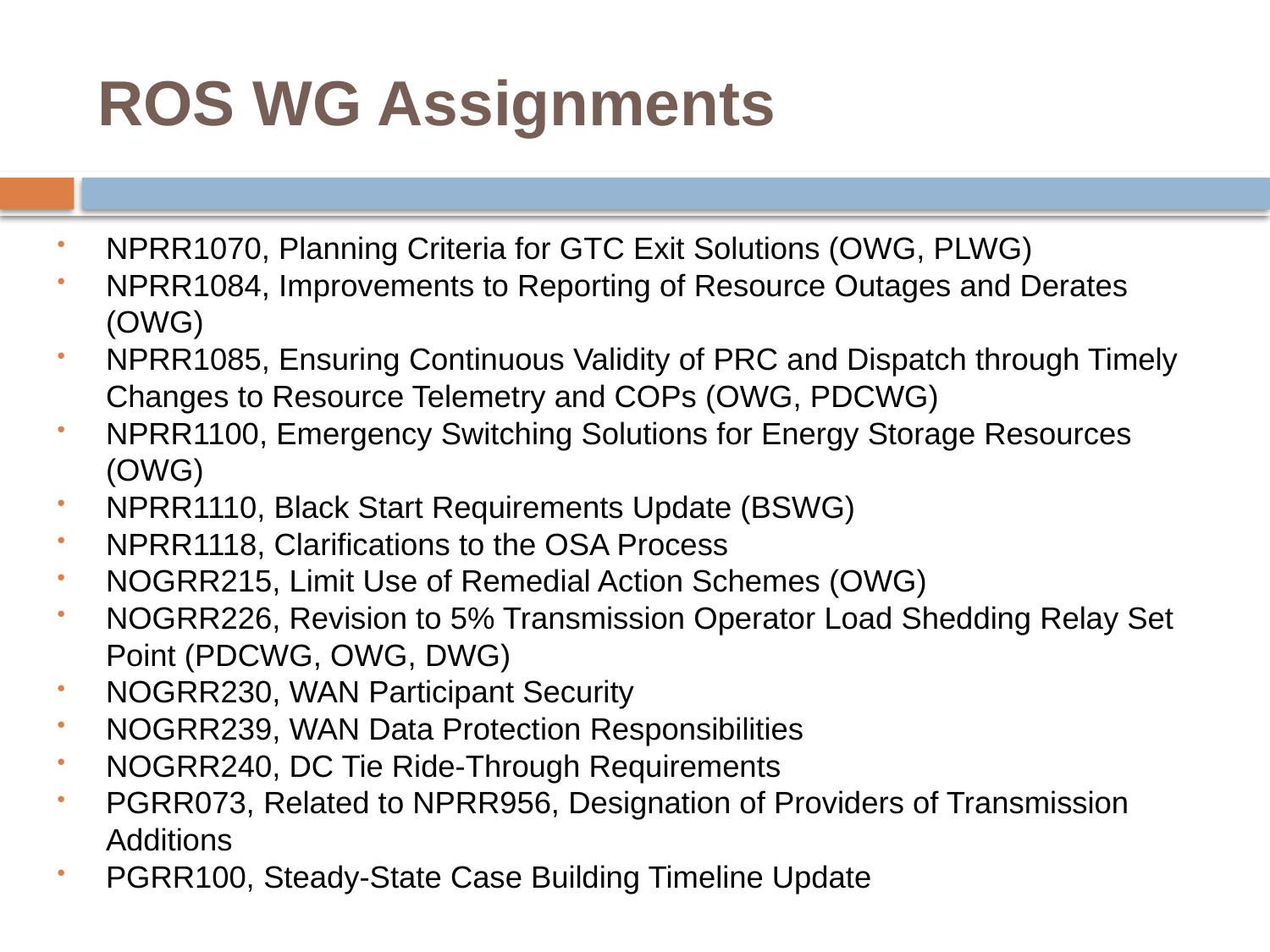

# ROS WG Assignments
NPRR1070, Planning Criteria for GTC Exit Solutions (OWG, PLWG)
NPRR1084, Improvements to Reporting of Resource Outages and Derates (OWG)
NPRR1085, Ensuring Continuous Validity of PRC and Dispatch through Timely Changes to Resource Telemetry and COPs (OWG, PDCWG)
NPRR1100, Emergency Switching Solutions for Energy Storage Resources (OWG)
NPRR1110, Black Start Requirements Update (BSWG)
NPRR1118, Clarifications to the OSA Process
NOGRR215, Limit Use of Remedial Action Schemes (OWG)
NOGRR226, Revision to 5% Transmission Operator Load Shedding Relay Set Point (PDCWG, OWG, DWG)
NOGRR230, WAN Participant Security
NOGRR239, WAN Data Protection Responsibilities
NOGRR240, DC Tie Ride-Through Requirements
PGRR073, Related to NPRR956, Designation of Providers of Transmission Additions
PGRR100, Steady-State Case Building Timeline Update